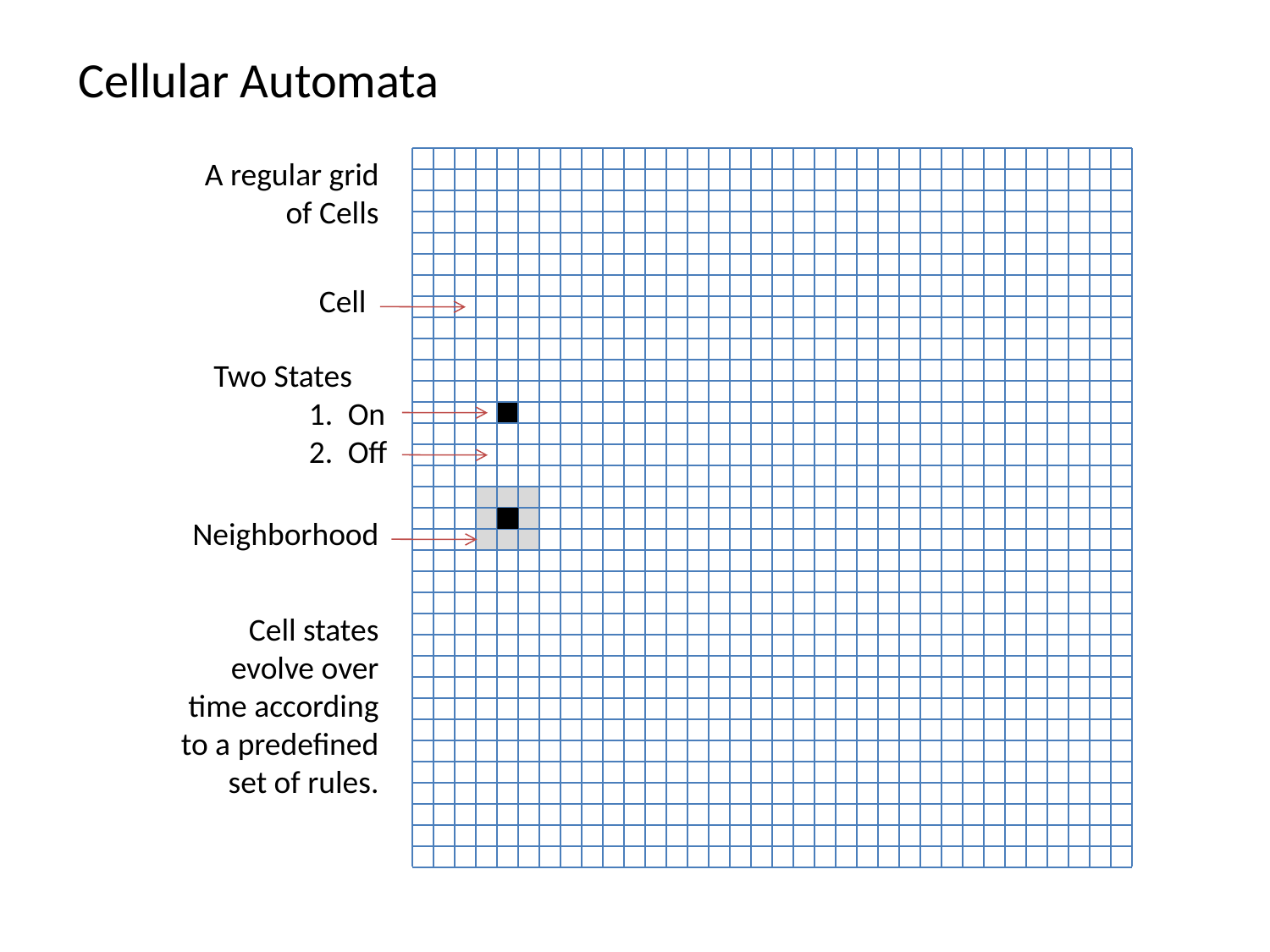

Cellular Automata
A regular grid of Cells
Cell
Two States
 On
 Off

Neighborhood

Cell states
evolve over time according to a predefined set of rules.